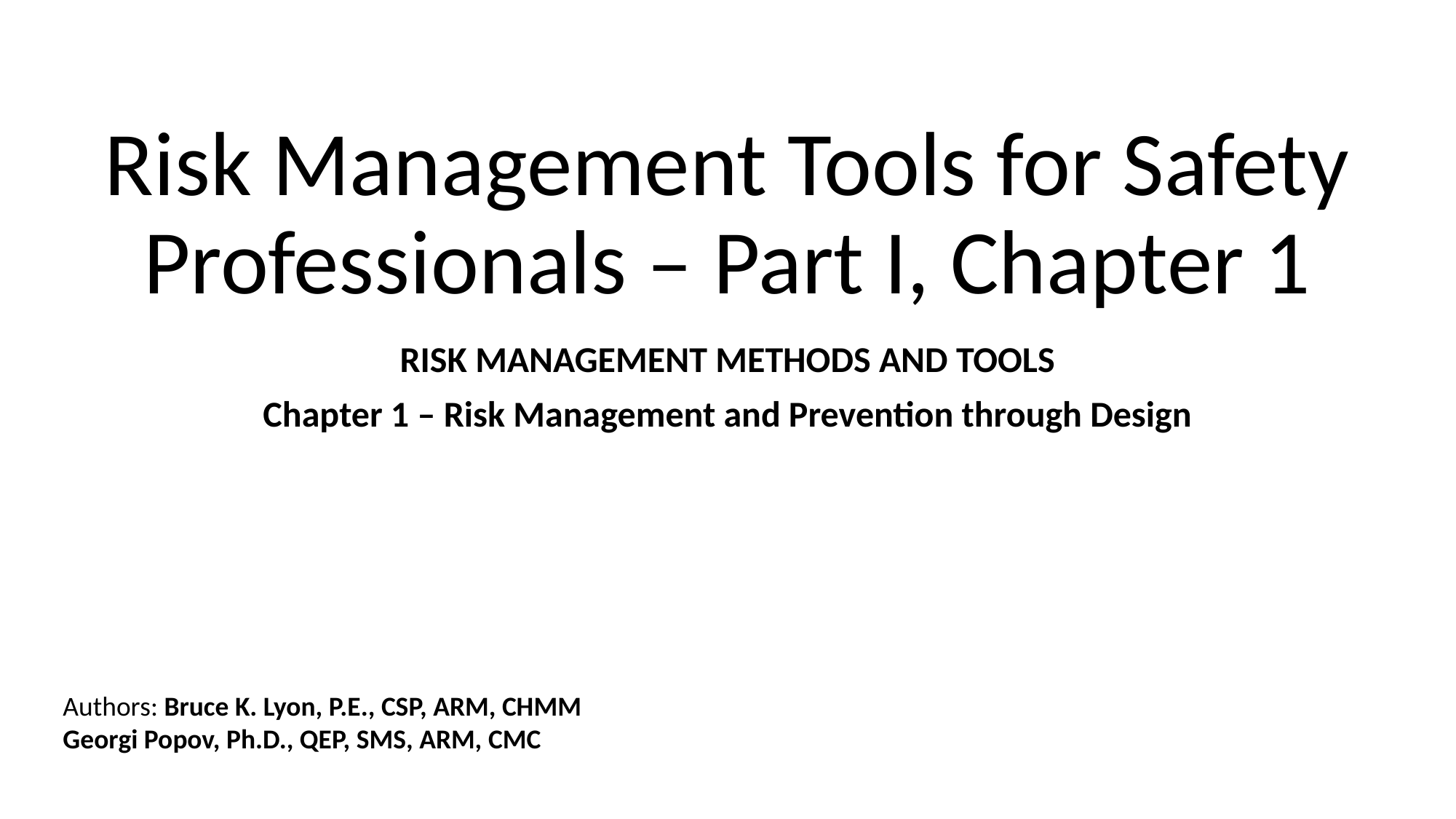

# Risk Management Tools for Safety Professionals – Part I, Chapter 1
RISK MANAGEMENT METHODS AND TOOLS
Chapter 1 – Risk Management and Prevention through Design
Authors: Bruce K. Lyon, P.E., CSP, ARM, CHMM
Georgi Popov, Ph.D., QEP, SMS, ARM, CMC